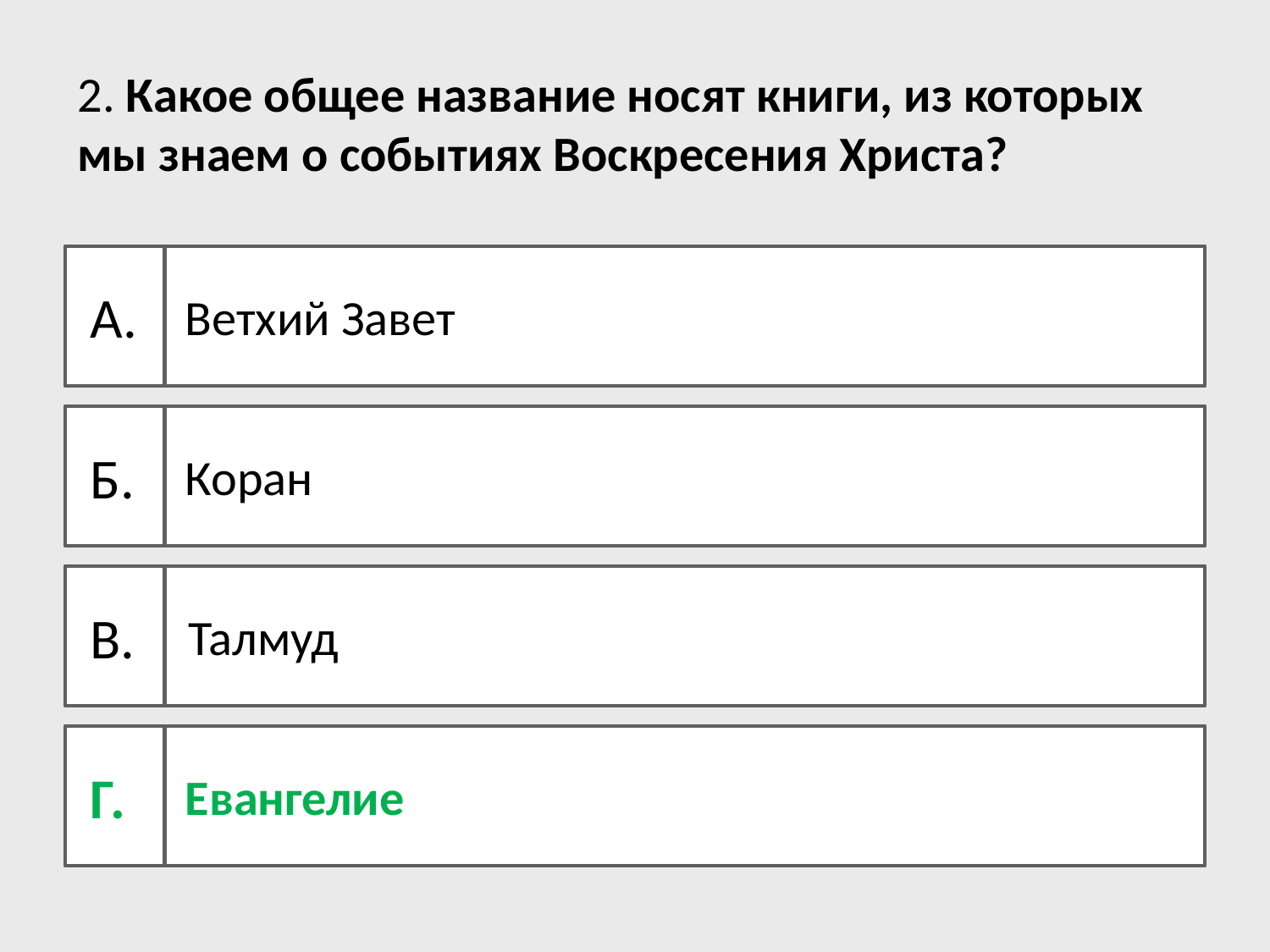

2. Какое общее название носят книги, из которых мы знаем о событиях Воскресения Христа?

 А.
 Ветхий Завет
 Б.
 Коран
 В.
 Талмуд
 Г.
 Евангелие